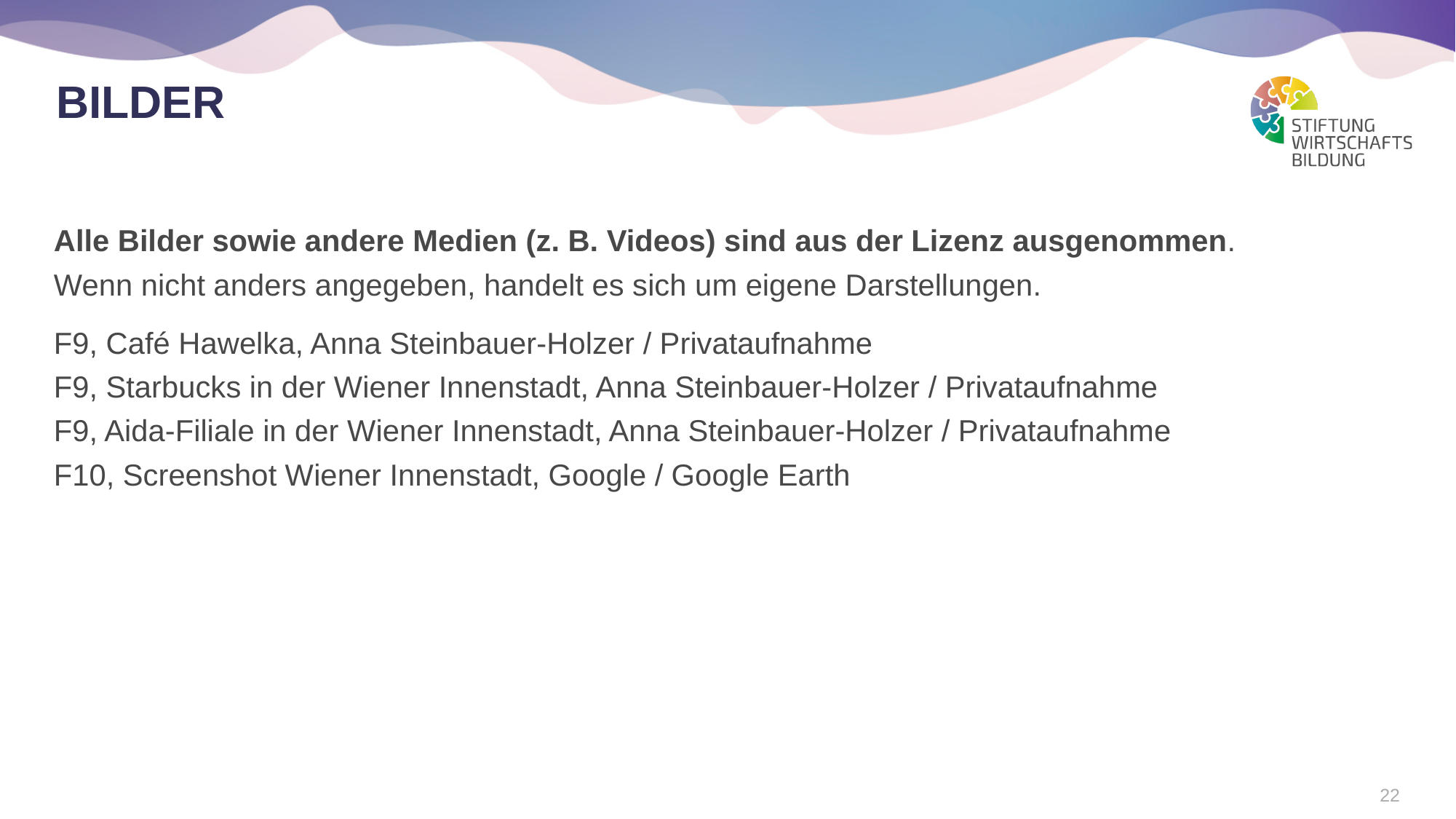

# Bilder
Alle Bilder sowie andere Medien (z. B. Videos) sind aus der Lizenz ausgenommen.
Wenn nicht anders angegeben, handelt es sich um eigene Darstellungen.
F9, Café Hawelka, Anna Steinbauer-Holzer / Privataufnahme
F9, Starbucks in der Wiener Innenstadt, Anna Steinbauer-Holzer / Privataufnahme
F9, Aida-Filiale in der Wiener Innenstadt, Anna Steinbauer-Holzer / Privataufnahme
F10, Screenshot Wiener Innenstadt, Google / Google Earth
22